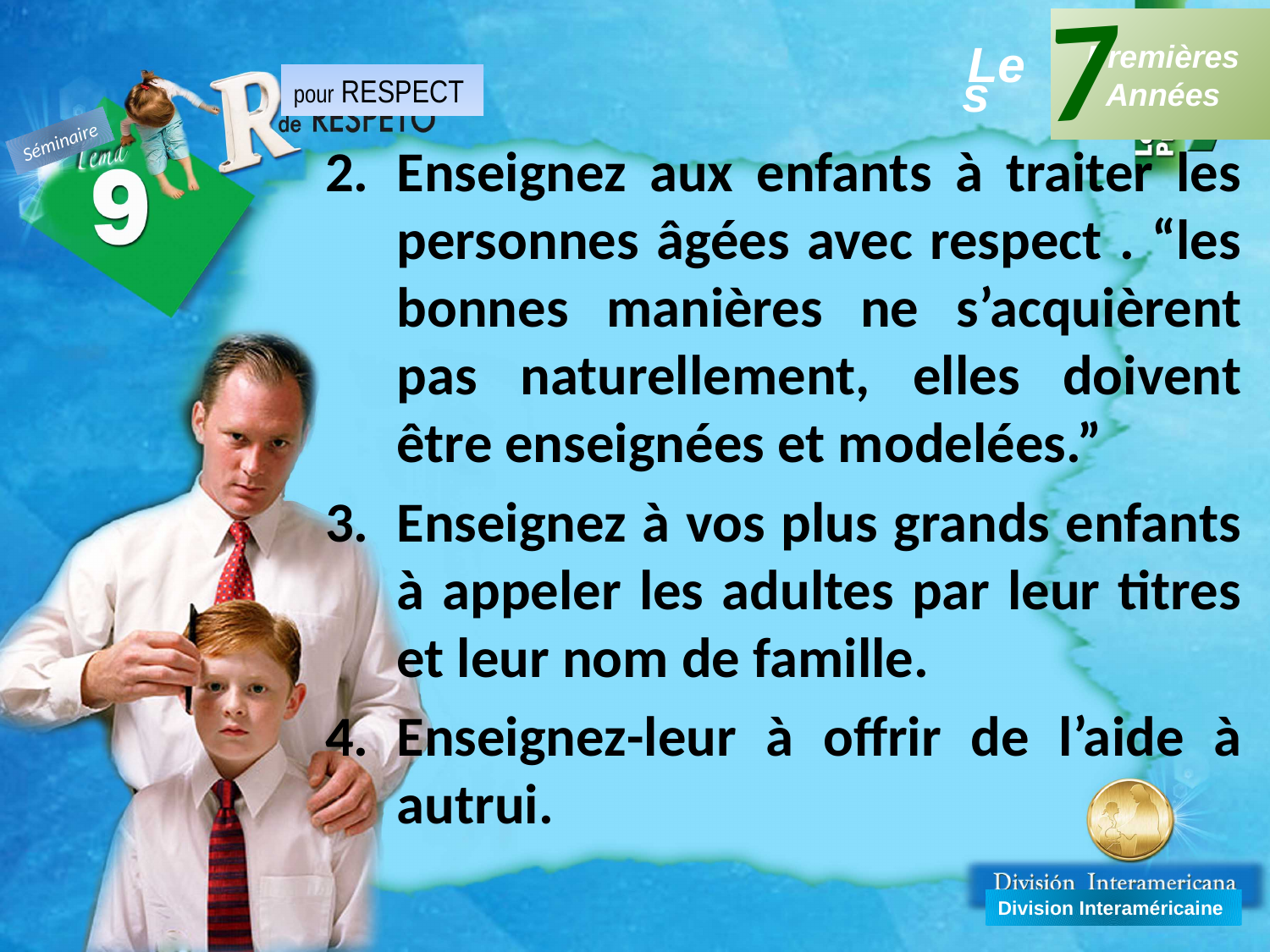

Enseignez aux enfants à traiter les personnes âgées avec respect . “les bonnes manières ne s’acquièrent pas naturellement, elles doivent être enseignées et modelées.”
Enseignez à vos plus grands enfants à appeler les adultes par leur titres et leur nom de famille.
Enseignez-leur à offrir de l’aide à autrui.